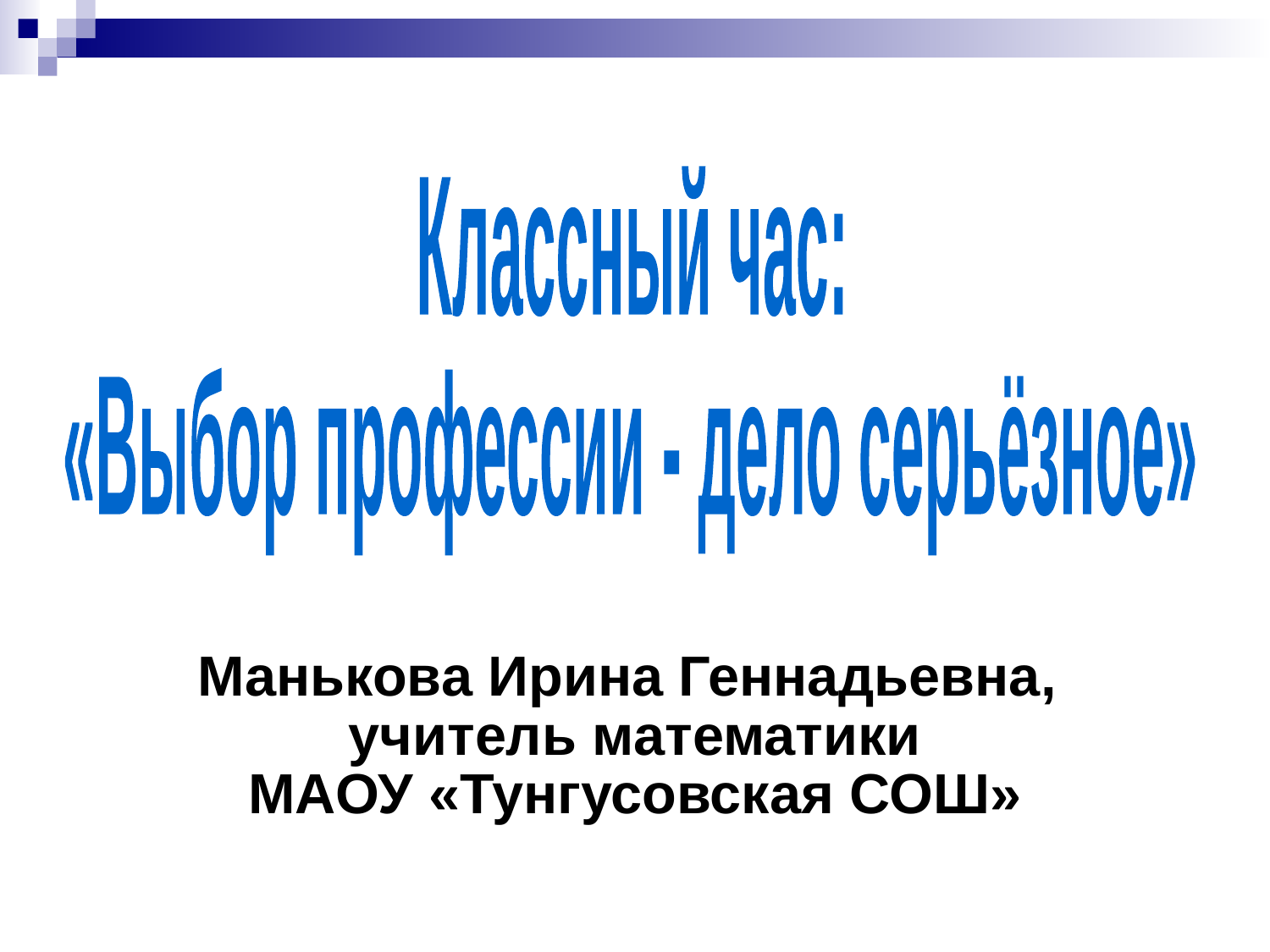

Классный час:
«Выбор профессии - дело серьёзное»

Манькова Ирина Геннадьевна,
учитель математики
 МАОУ «Тунгусовская СОШ»